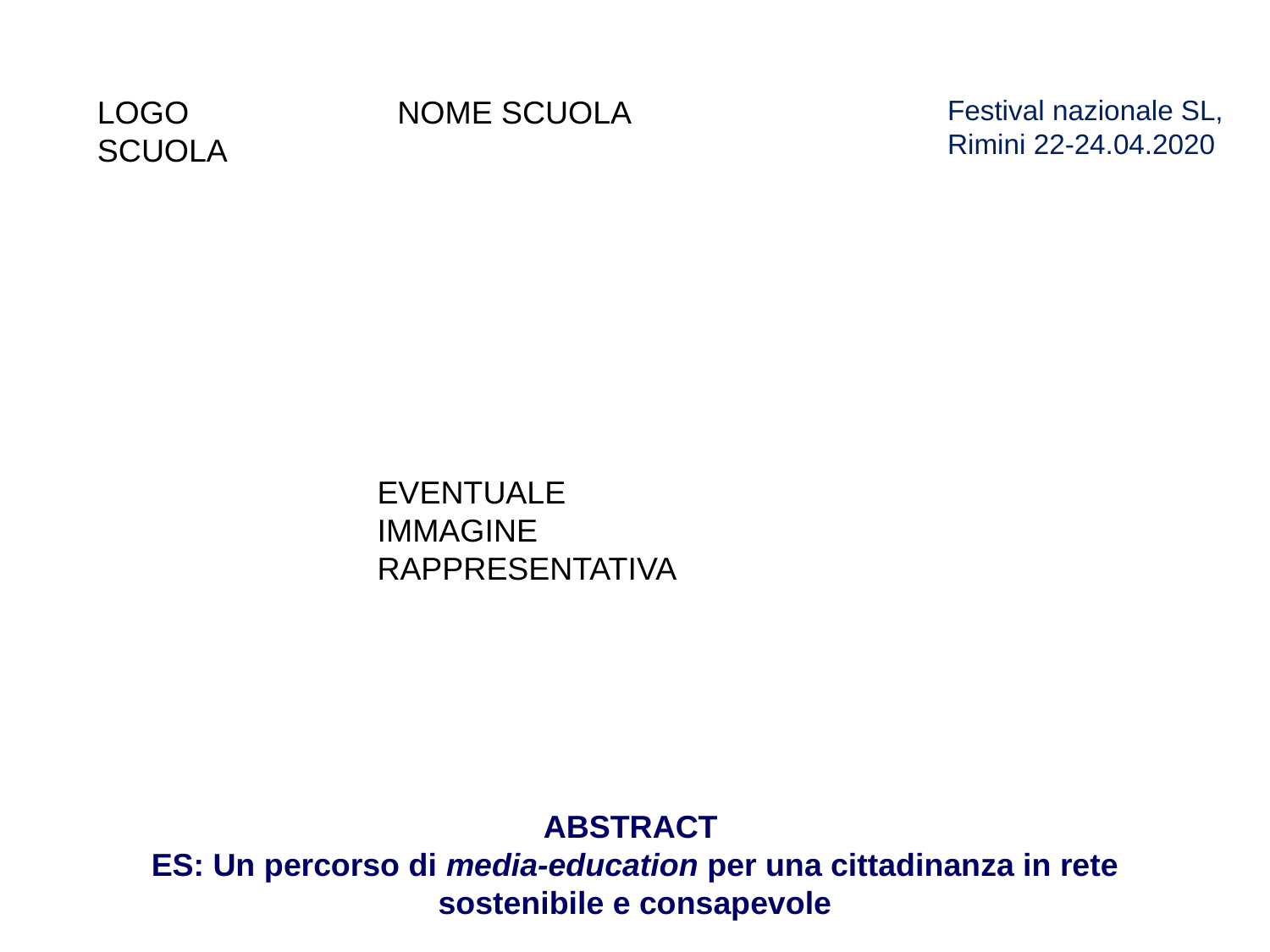

LOGO SCUOLA
NOME SCUOLA
Festival nazionale SL,
Rimini 22-24.04.2020
EVENTUALE IMMAGINE RAPPRESENTATIVA
ABSTRACT
ES: Un percorso di media-education per una cittadinanza in rete sostenibile e consapevole